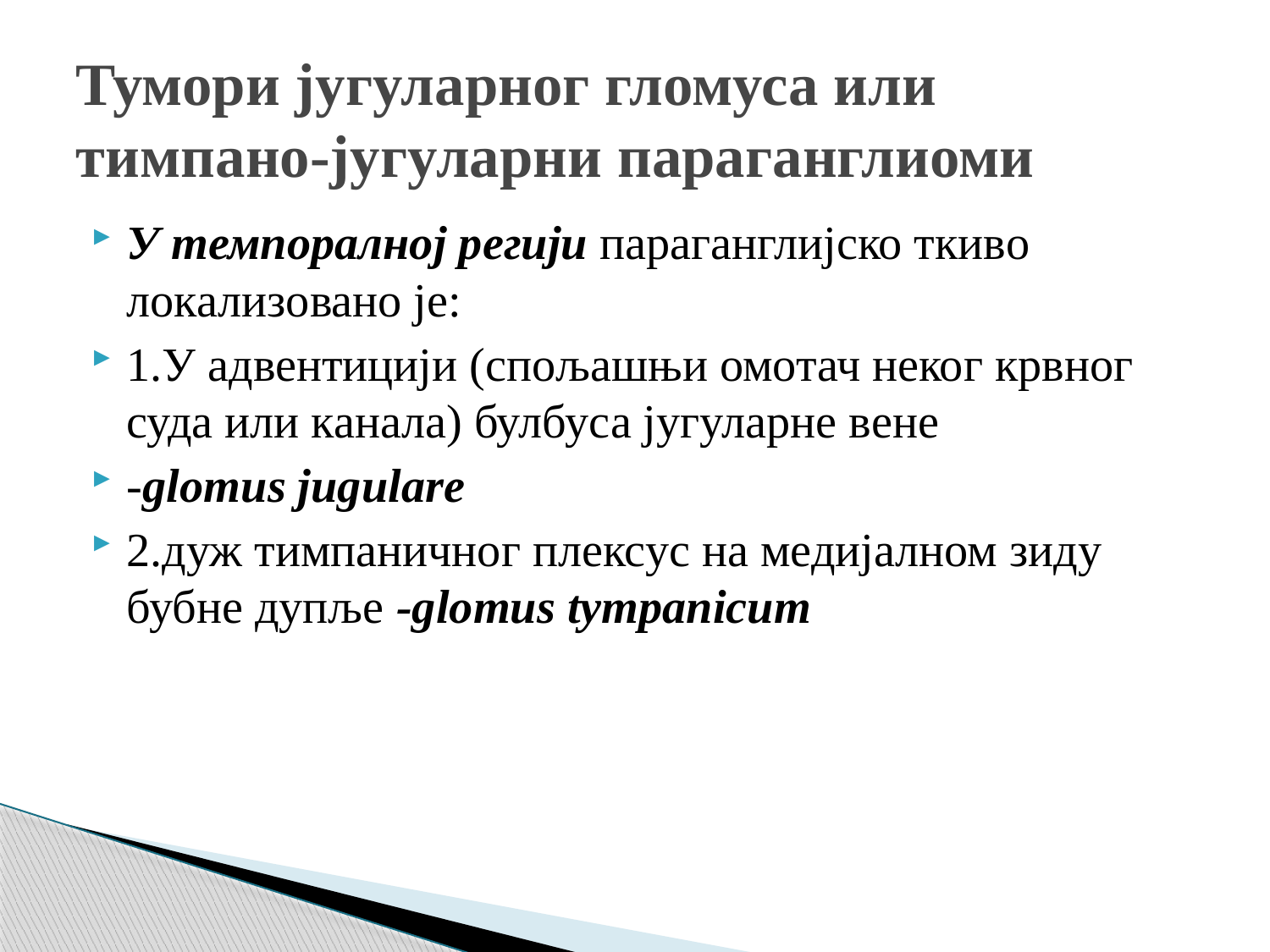

# Тумори југуларног гломуса или тимпано-југуларни параганглиоми
У темпоралној регији параганглијско ткиво локализовано је:
1.У адвентицији (спољашњи омотач неког крвног суда или канала) булбуса југуларне вене
-glomus jugulare
2.дуж тимпаничног плексус на медијалном зиду бубне дупље -glomus tympanicum